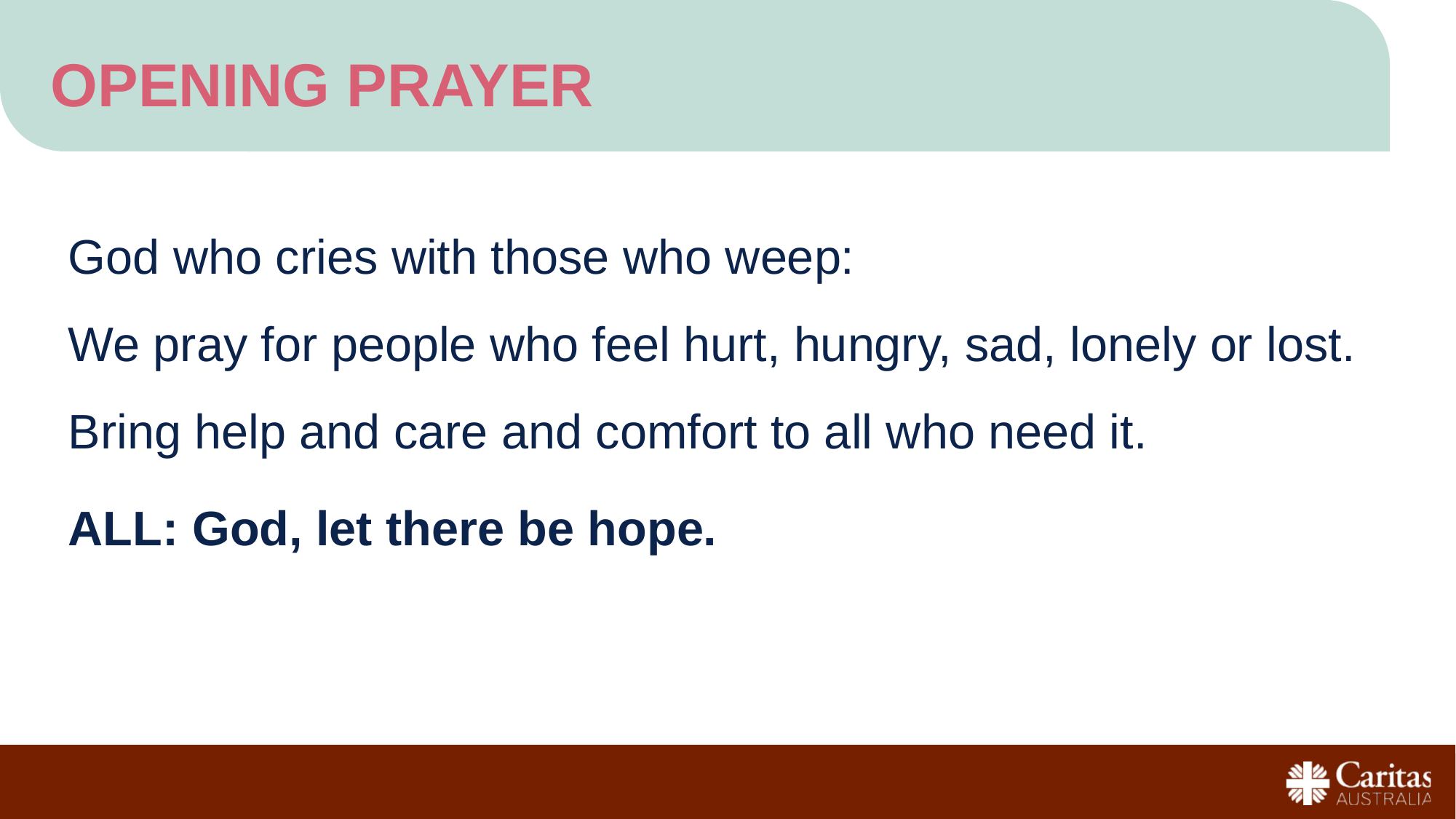

# OPENING PRAYER
God who cries with those who weep:
We pray for people who feel hurt, hungry, sad, lonely or lost.
Bring help and care and comfort to all who need it.
ALL: God, let there be hope.